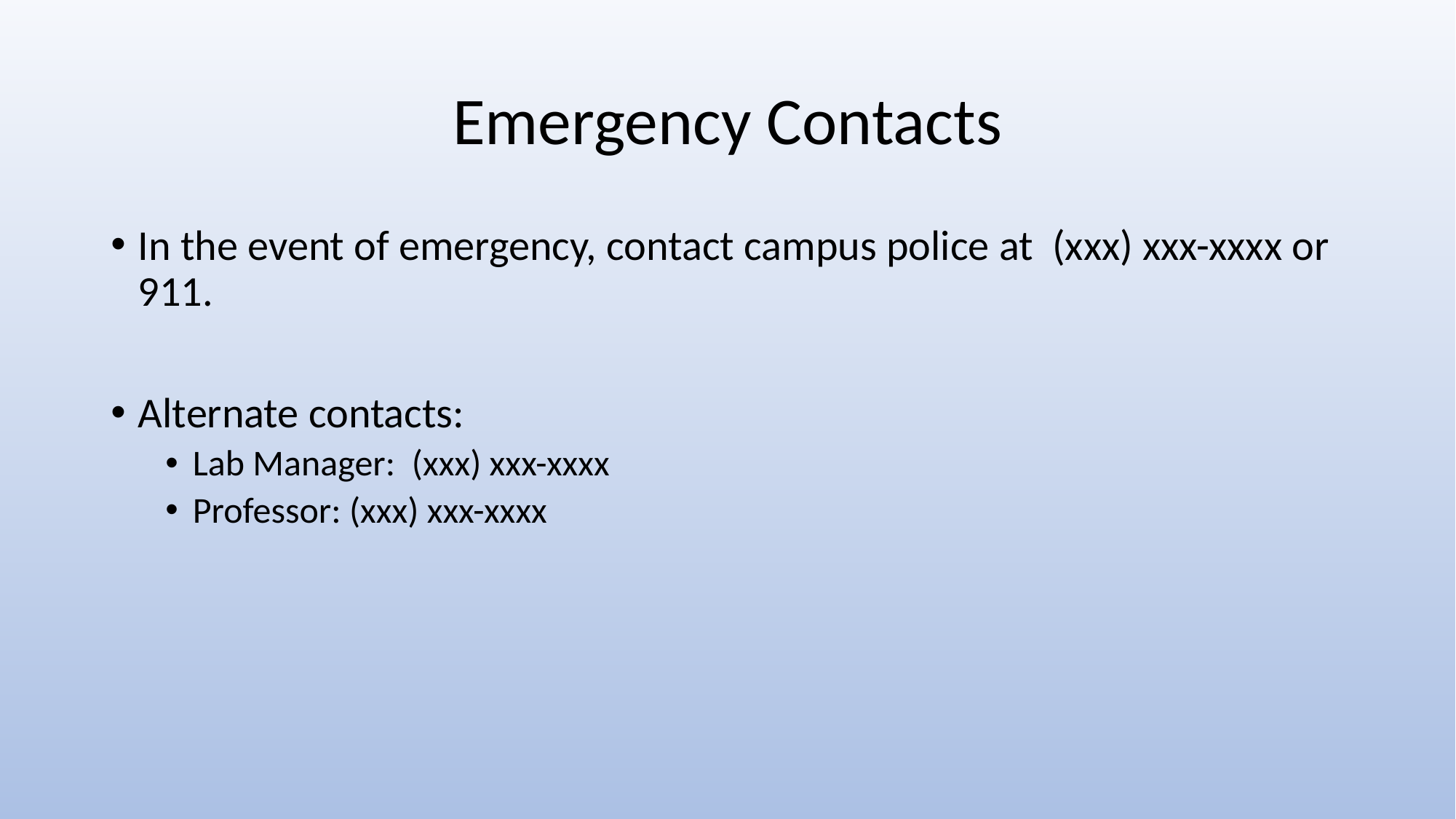

# Emergency Contacts
In the event of emergency, contact campus police at  (xxx) xxx-xxxx or 911.

Alternate contacts:
Lab Manager:  (xxx) xxx-xxxx
Professor: (xxx) xxx-xxxx